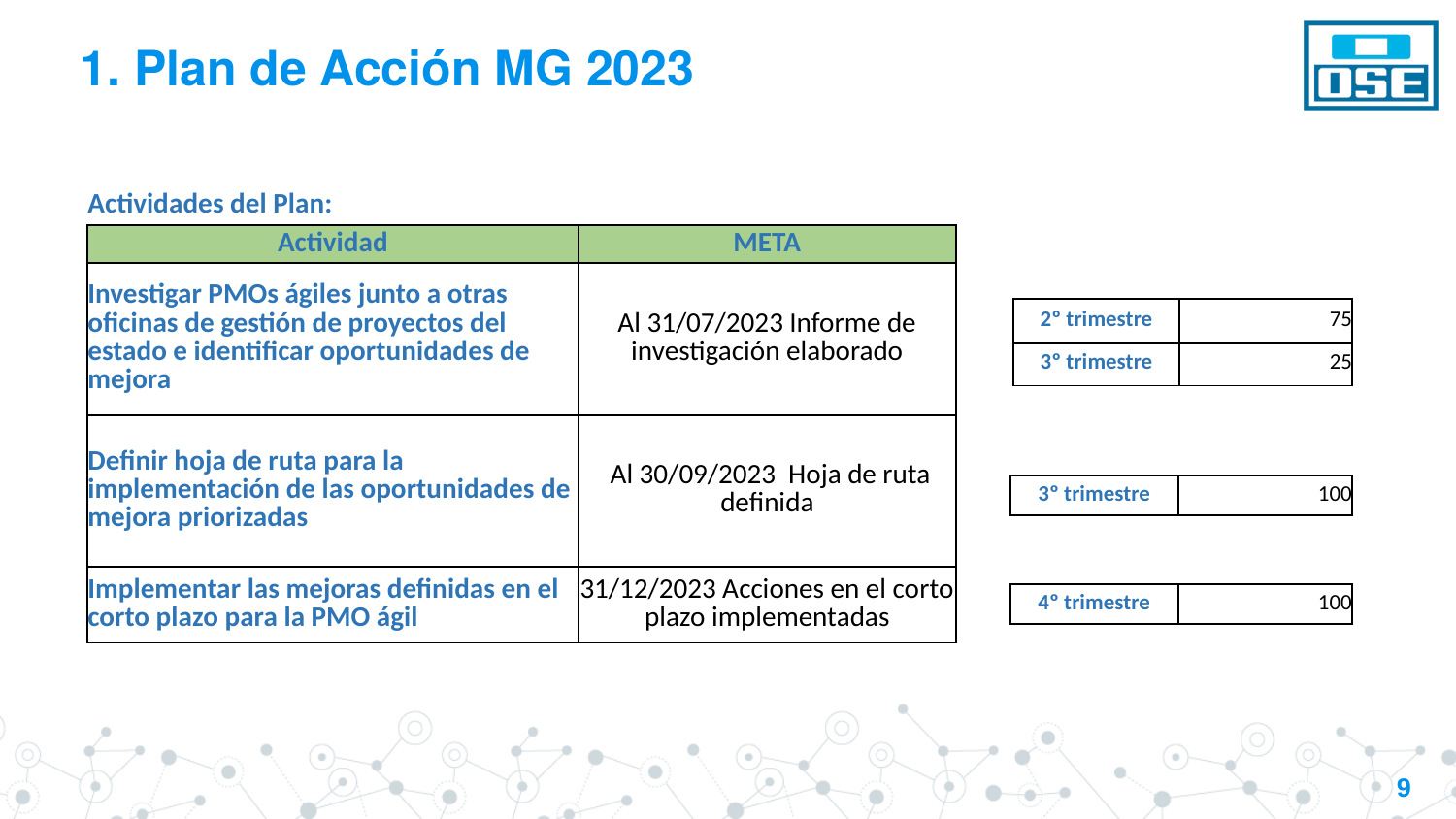

# 1. Plan de Acción MG 2023
| Actividades del Plan: |  |  |
| --- | --- | --- |
| Actividad | META |  |
| Investigar PMOs ágiles junto a otras oficinas de gestión de proyectos del estado e identificar oportunidades de mejora | Al 31/07/2023 Informe de investigación elaborado |  |
| Definir hoja de ruta para la implementación de las oportunidades de mejora priorizadas | Al 30/09/2023 Hoja de ruta definida |  |
| Implementar las mejoras definidas en el corto plazo para la PMO ágil | 31/12/2023 Acciones en el corto plazo implementadas |  |
| 2º trimestre | 75 |
| --- | --- |
| 3º trimestre | 25 |
| 3º trimestre | 100 |
| --- | --- |
| 4º trimestre | 100 |
| --- | --- |
9